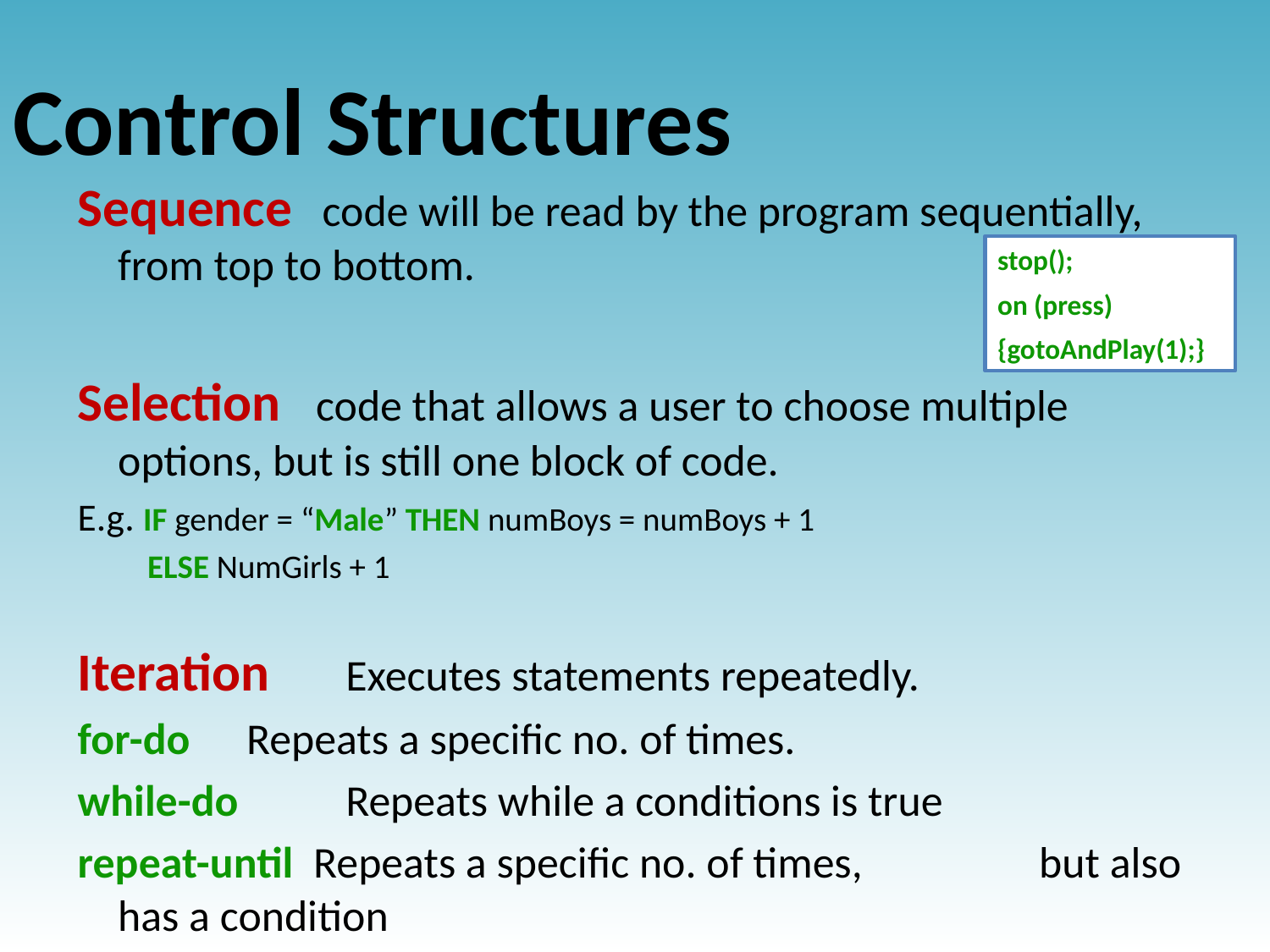

# Control Structures
Sequence   code will be read by the program sequentially, from top to bottom.

Selection	code that allows a user to choose multiple options, but is still one block of code.
E.g. IF gender = “Male” THEN numBoys = numBoys + 1
	    ELSE NumGirls + 1

Iteration	   Executes statements repeatedly.
for-do	   Repeats a specific no. of times.
while-do	   Repeats while a conditions is true
repeat-until  Repeats a specific no. of times, 			   but also has a condition
stop();

on (press)

{gotoAndPlay(1);}